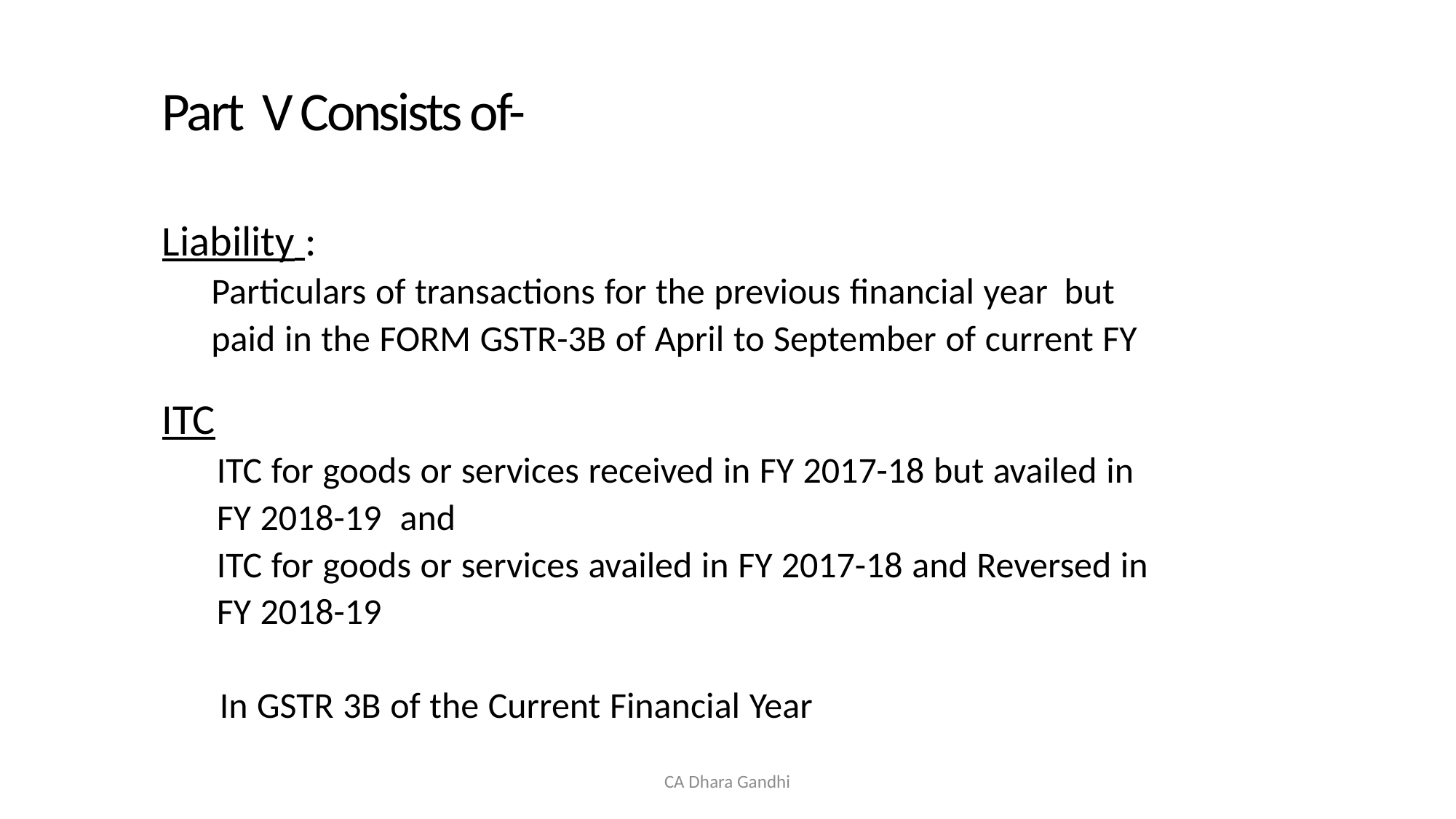

Part  V Consists of-
Liability :
      Particulars of transactions for the previous financial year  but
      paid in the FORM GSTR-3B of April to September of current FY

ITC
ITC for goods or services received in FY 2017-18 but availed in
FY 2018-19  and
ITC for goods or services availed in FY 2017-18 and Reversed in
FY 2018-19

       In GSTR 3B of the Current Financial Year

CA Dhara Gandhi